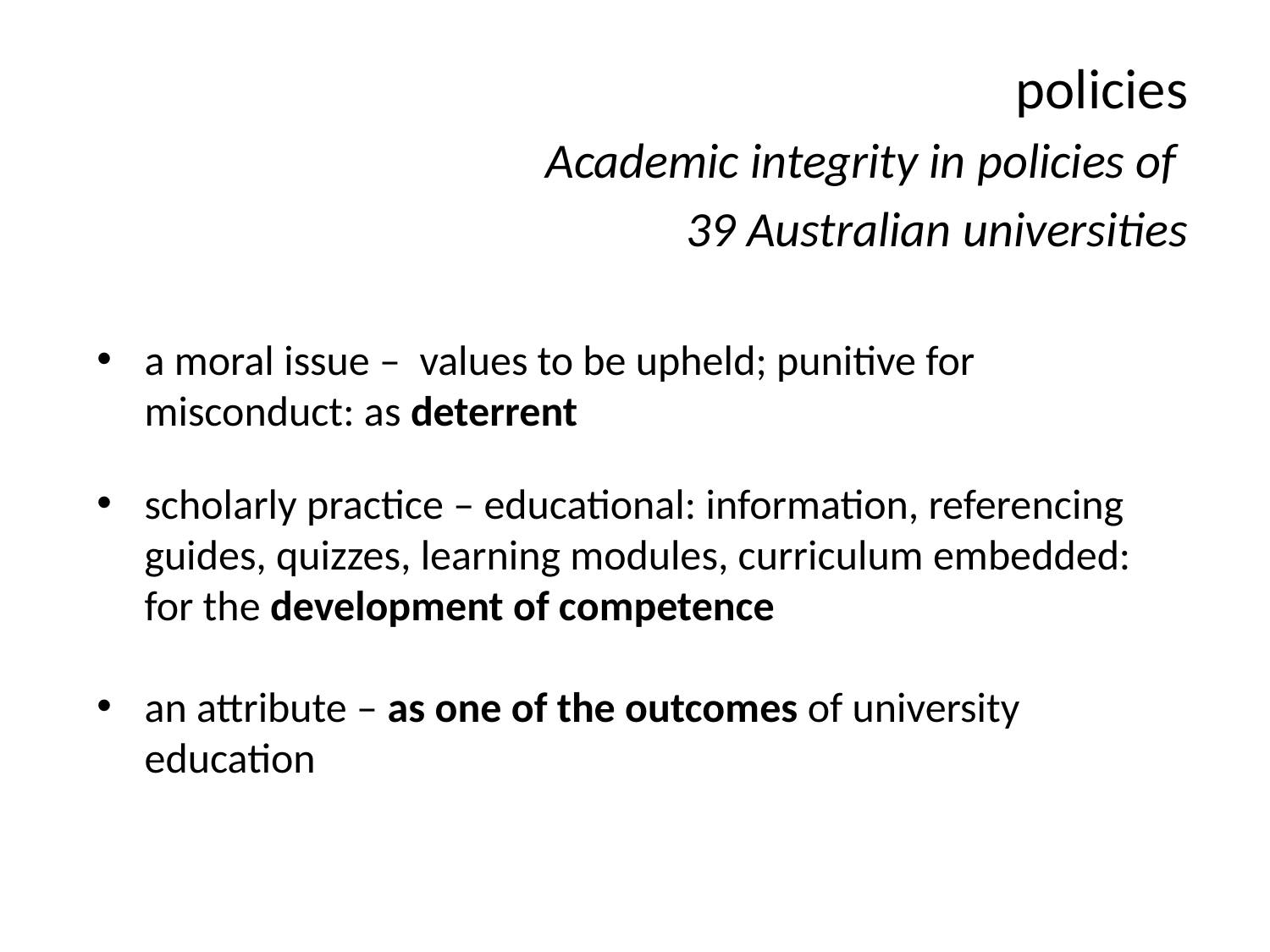

policies
Academic integrity in policies of
39 Australian universities

a moral issue –  values to be upheld; punitive for misconduct: as deterrent

scholarly practice – educational: information, referencing guides, quizzes, learning modules, curriculum embedded:  for the development of competence

an attribute – as one of the outcomes of university education